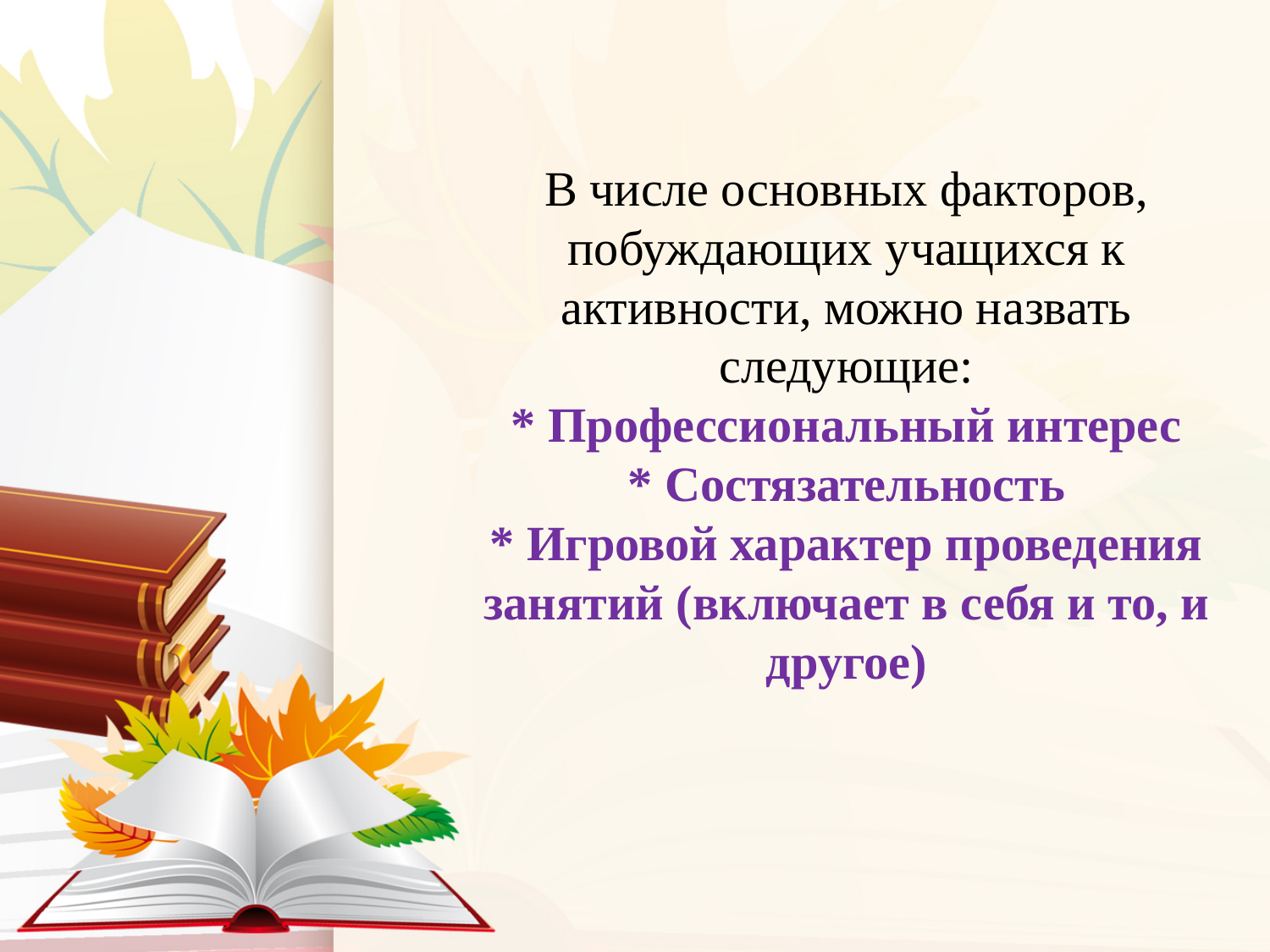

# В числе основных факторов, побуждающих учащихся к активности, можно назвать следующие: * Профессиональный интерес * Состязательность * Игровой характер проведения занятий (включает в себя и то, и другое)